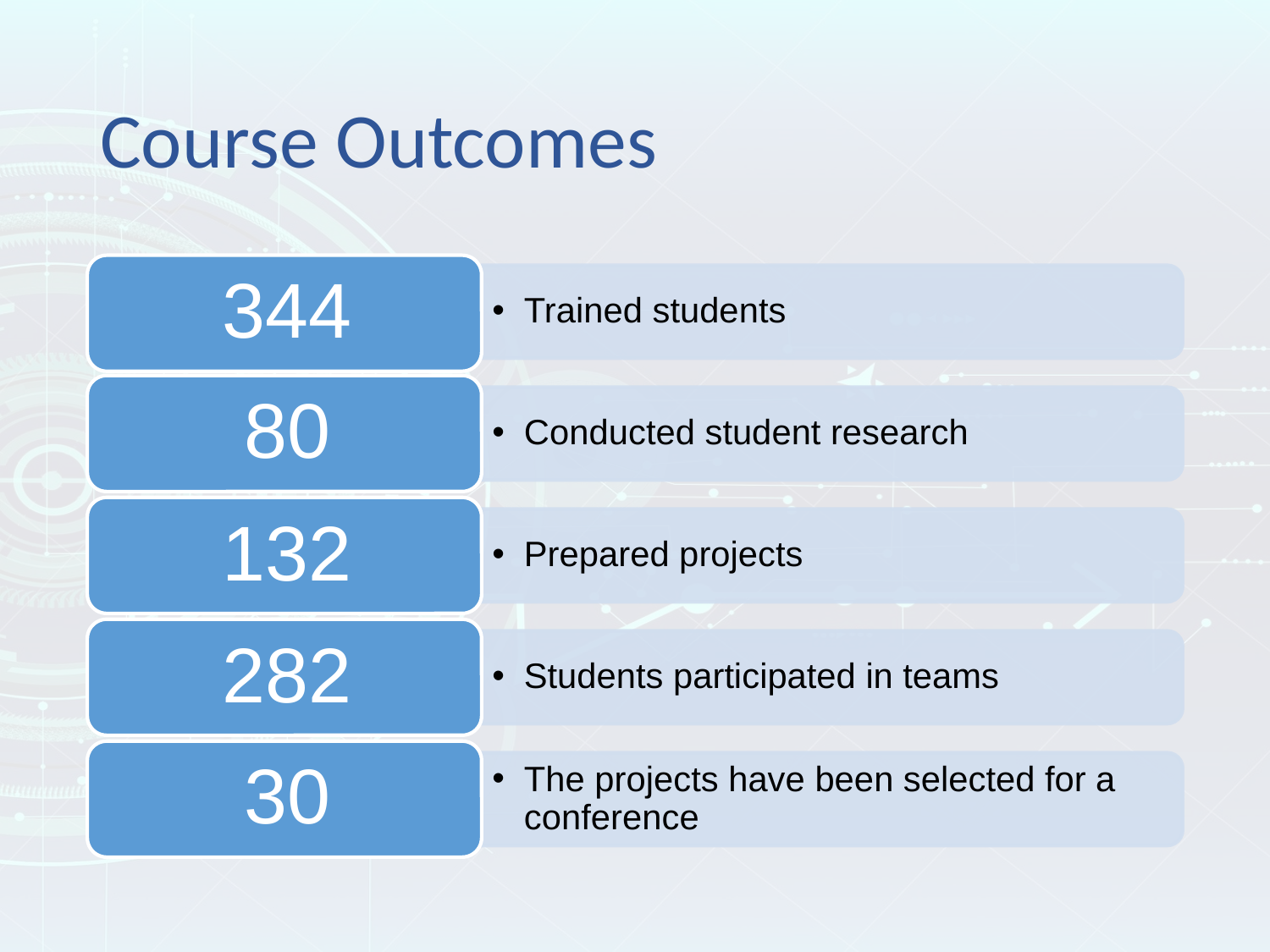

# Course Outcomes
Trained students
344
Conducted student research
80
Prepared projects
132
Students participated in teams
282
The projects have been selected for a conference
30